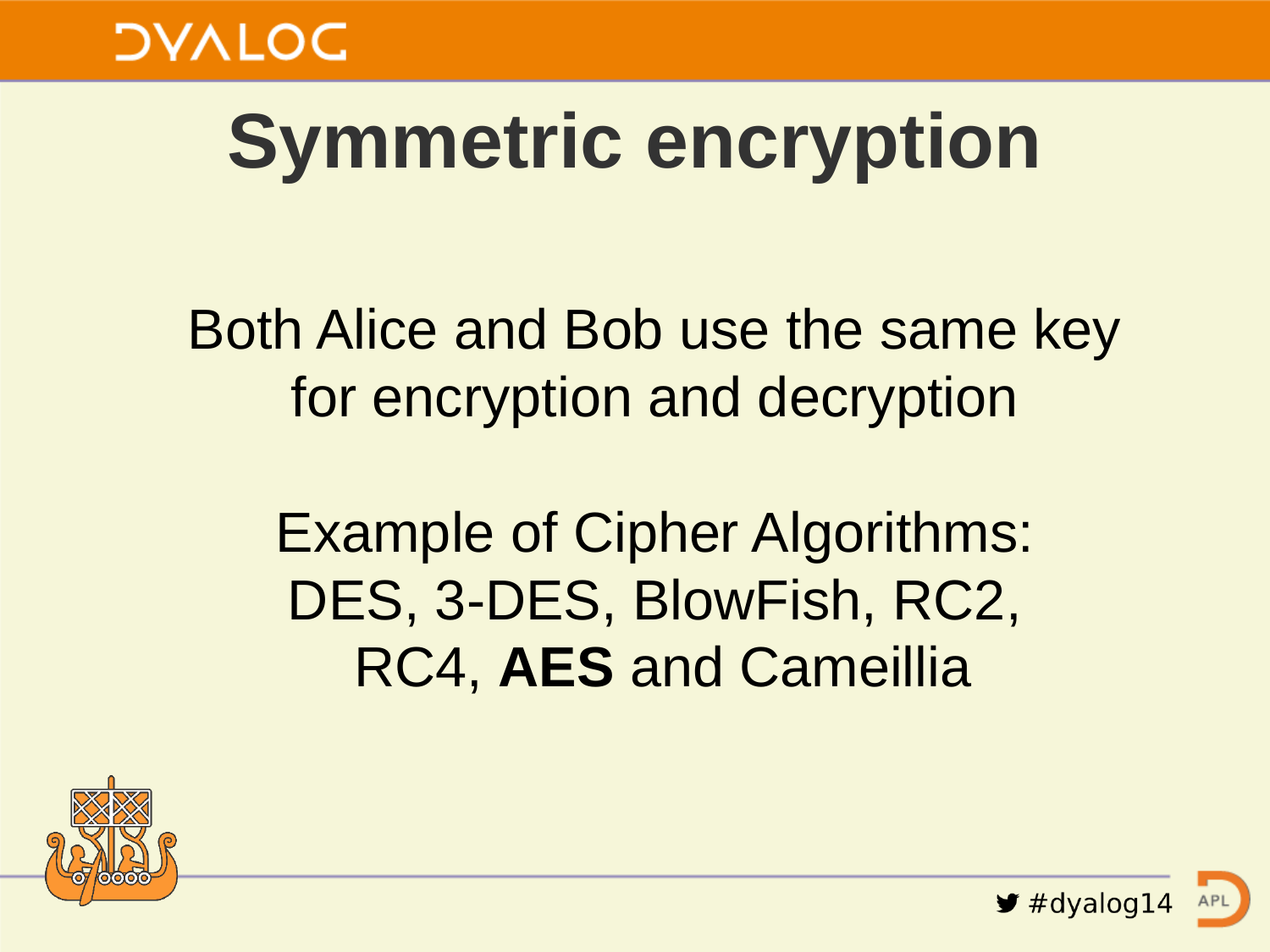

# Symmetric encryption
Both Alice and Bob use the same key
for encryption and decryption

Example of Cipher Algorithms:
DES, 3-DES, BlowFish, RC2,
 RC4, AES and Cameillia